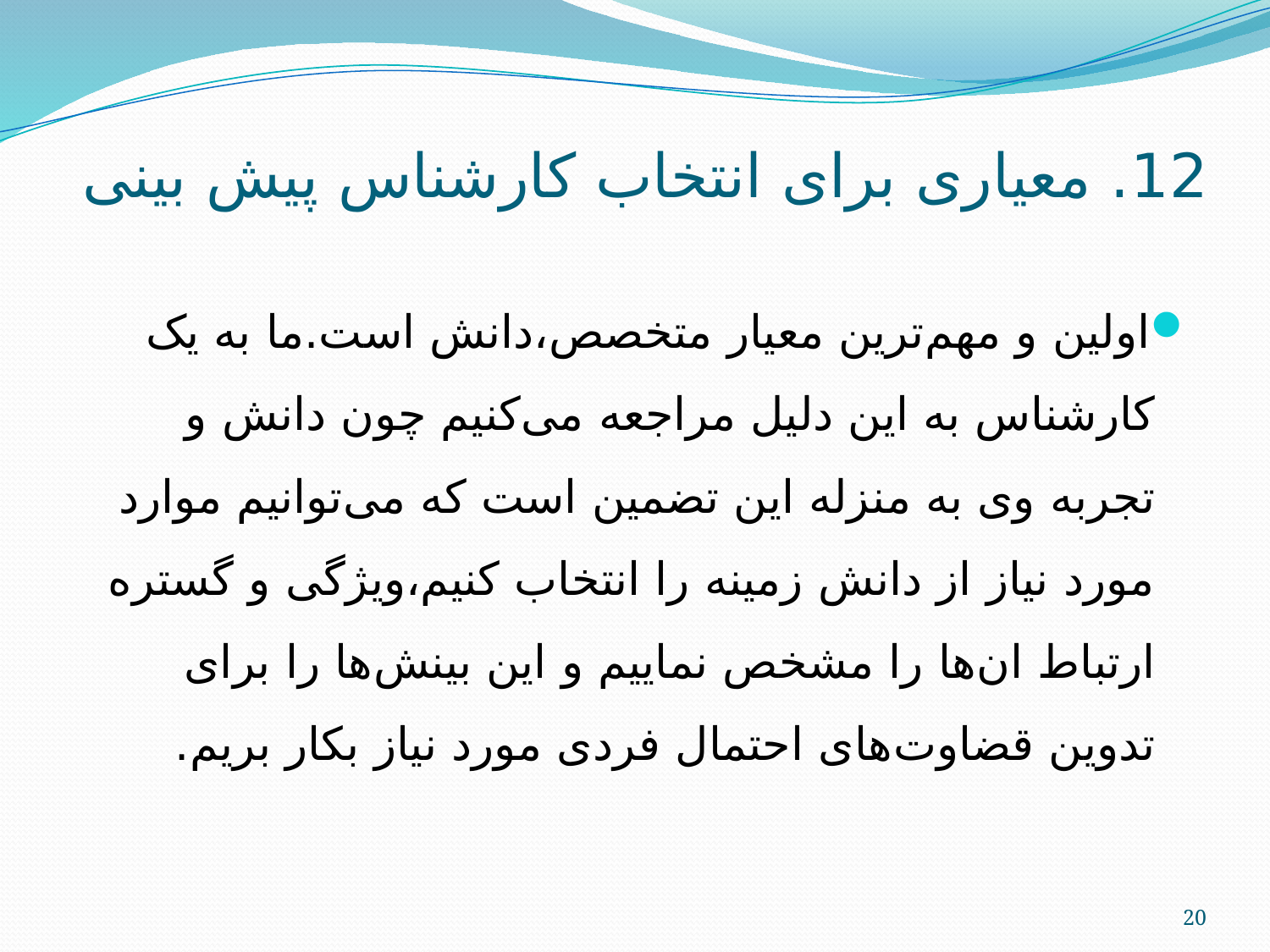

# 12. معیاری برای انتخاب کارشناس پیش بینی
اولین و مهم‌ترین معیار متخصص،دانش است.ما به یک کارشناس به این دلیل مراجعه می‌کنیم چون دانش و تجربه وی به منزله این تضمین است که می‌توانیم موارد مورد نیاز از دانش زمینه را انتخاب کنیم،ویژگی و گستره ارتباط ان‌ها را مشخص نماییم و این بینش‌ها را برای  تدوین قضاوت‌های احتمال فردی مورد نیاز بکار بریم.
20